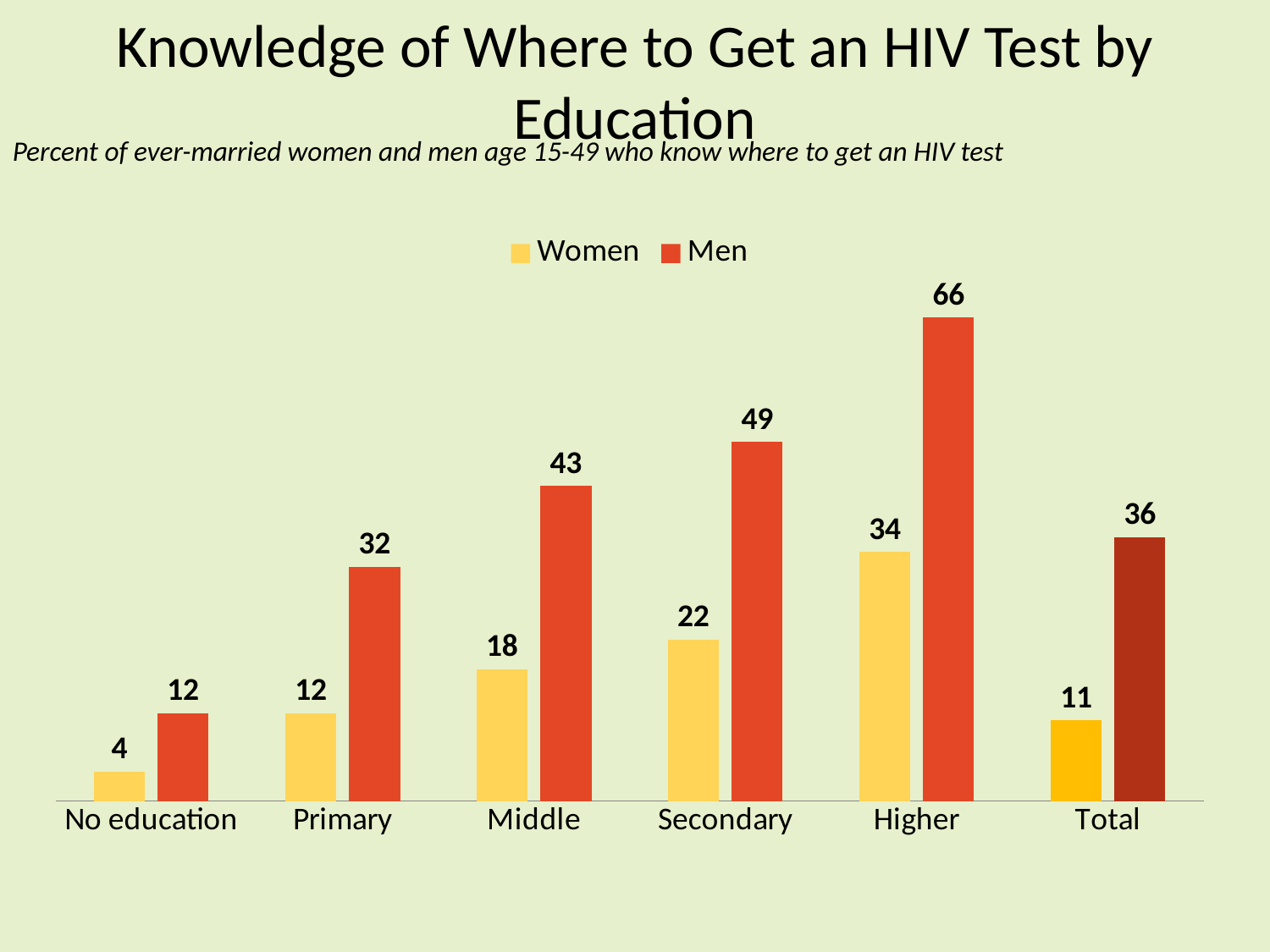

# Knowledge of Where to Get an HIV Test by Education
Percent of ever-married women and men age 15-49 who know where to get an HIV test

### Chart

| Category | Women | Men |
|---|---|---|
| No education | 4.0 | 12.0 |
| Primary | 12.0 | 32.0 |
| Middle | 18.0 | 43.0 |
| Secondary | 22.0 | 49.0 |
| Higher | 34.0 | 66.0 |
| Total | 11.0 | 36.0 |